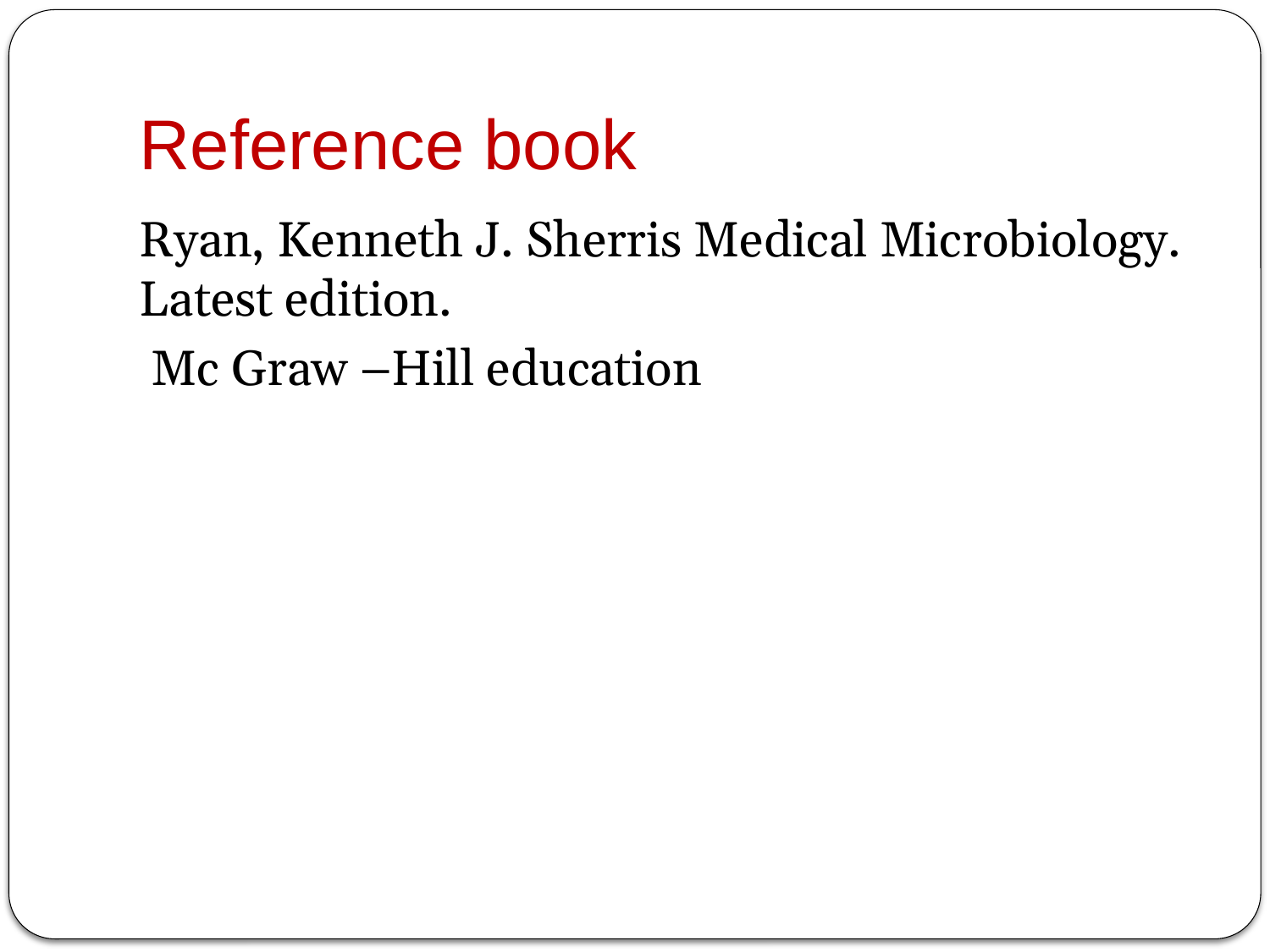

# Reference book
Ryan, Kenneth J. Sherris Medical Microbiology. Latest edition.
 Mc Graw –Hill education